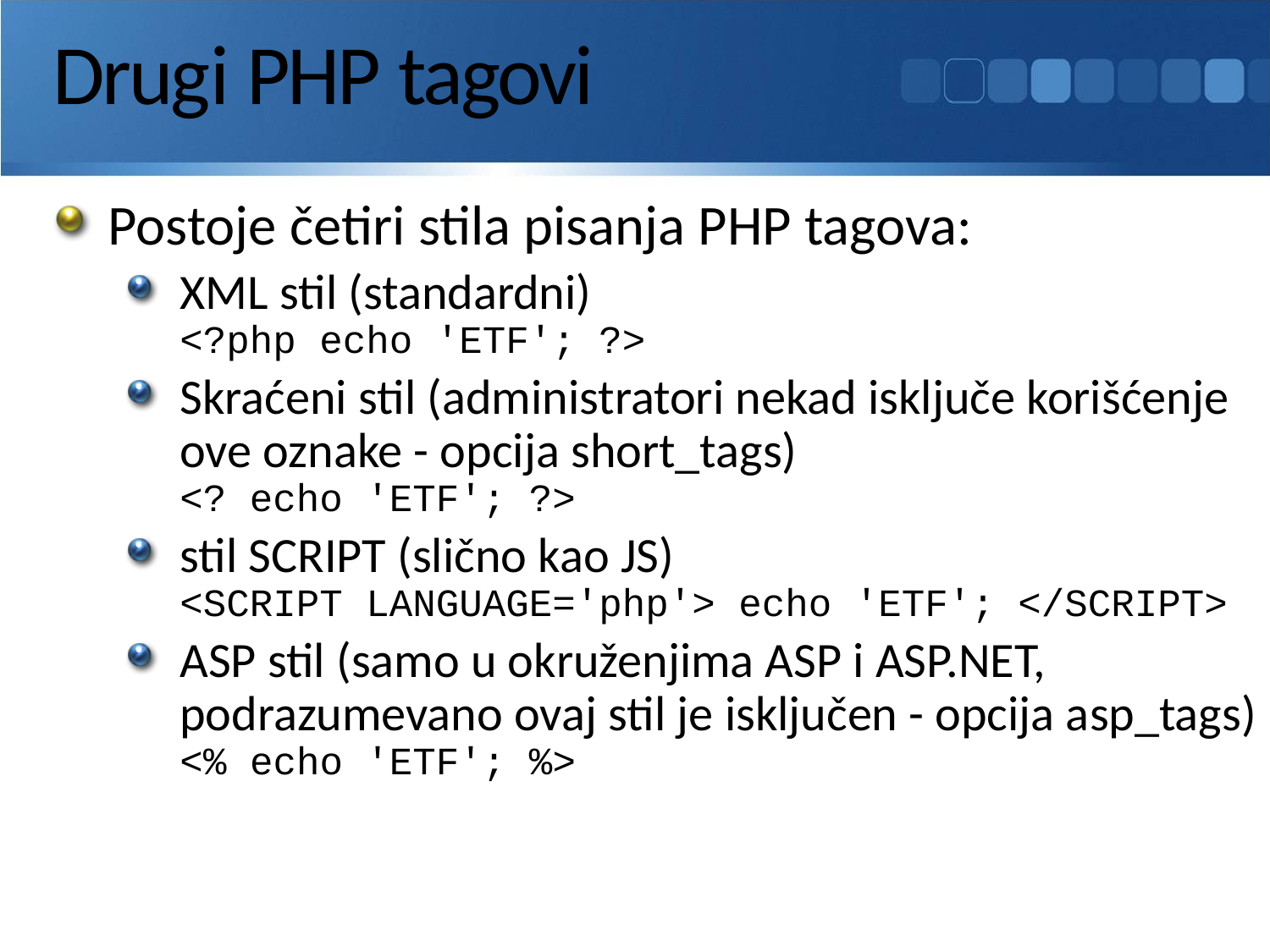

# Drugi PHP tagovi
Postoje četiri stila pisanja PHP tagova:
XML stil (standardni)
<?php echo 'ETF'; ?>
Skraćeni stil (administratori nekad isključe korišćenje ove oznake - opcija short_tags)
<? echo 'ETF'; ?>
stil SCRIPT (slično kao JS)
<SCRIPT LANGUAGE='php'> echo 'ETF'; </SCRIPT>
ASP stil (samo u okruženjima ASP i ASP.NET, podrazumevano ovaj stil je isključen - opcija asp_tags)
<% echo 'ETF'; %>